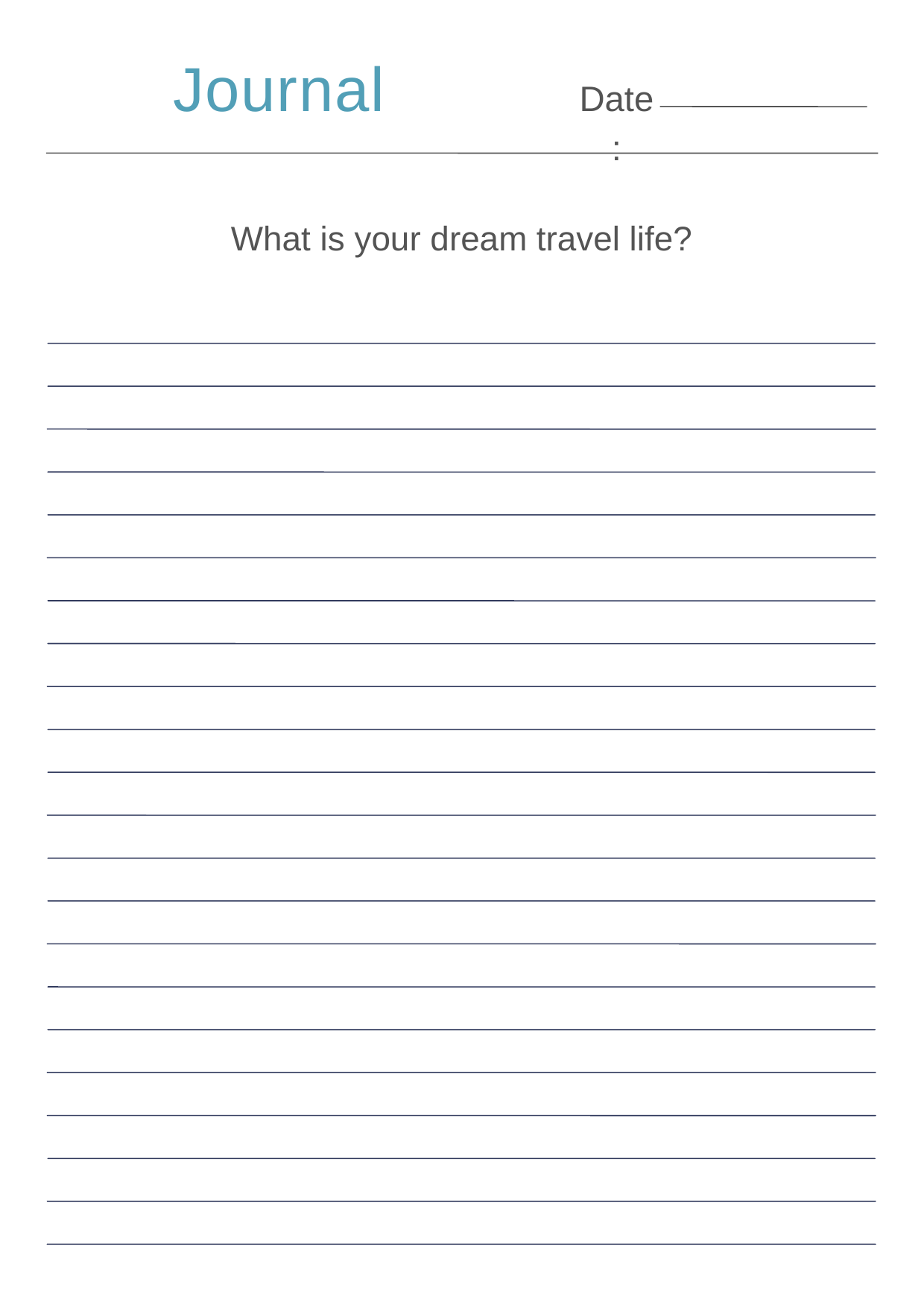

Journal
Date:

What is your dream travel life?